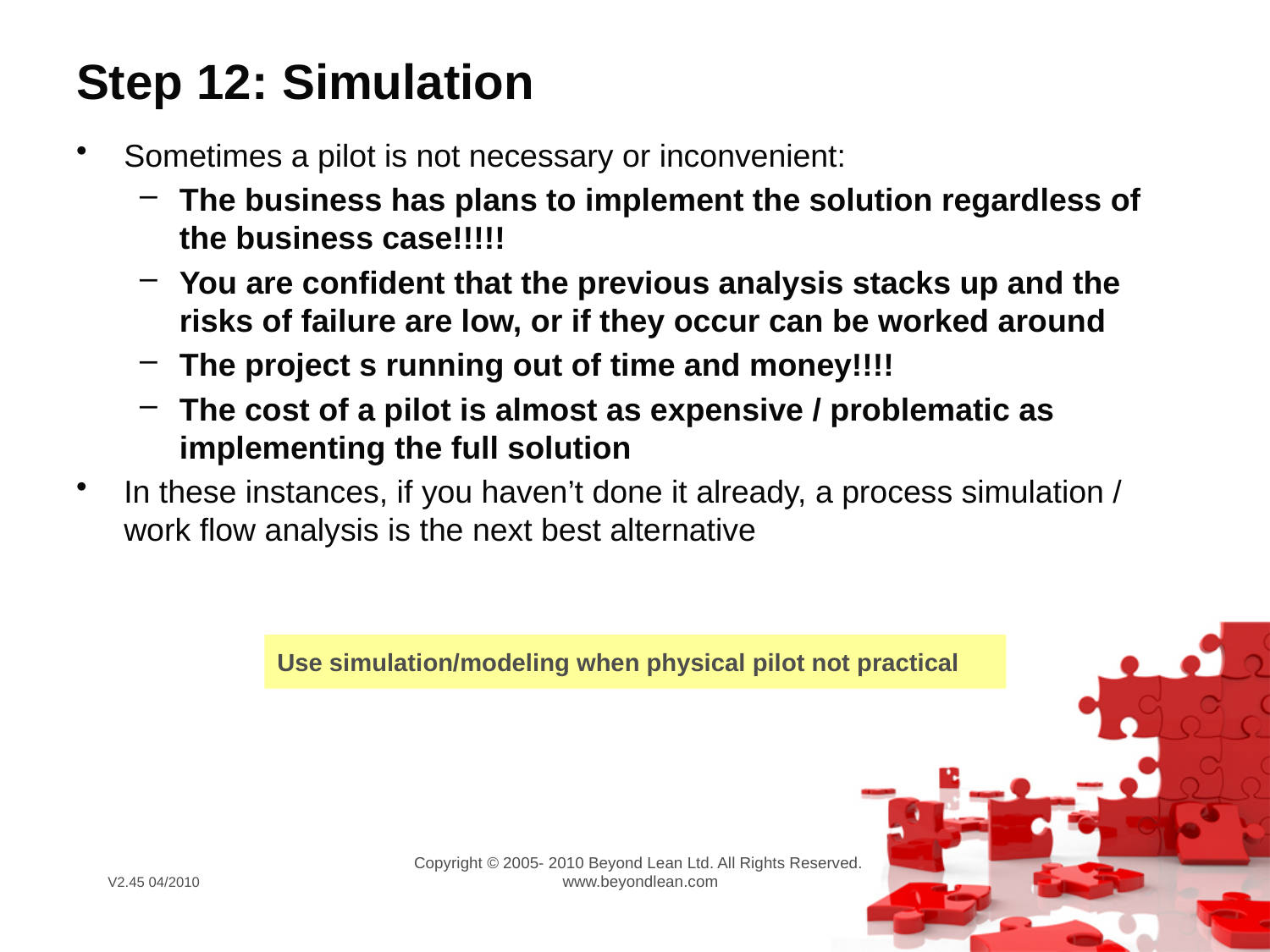

# Step 12: Simulation
Sometimes a pilot is not necessary or inconvenient:
The business has plans to implement the solution regardless of the business case!!!!!
You are confident that the previous analysis stacks up and the risks of failure are low, or if they occur can be worked around
The project s running out of time and money!!!!
The cost of a pilot is almost as expensive / problematic as implementing the full solution
In these instances, if you haven’t done it already, a process simulation / work flow analysis is the next best alternative
Use simulation/modeling when physical pilot not practical